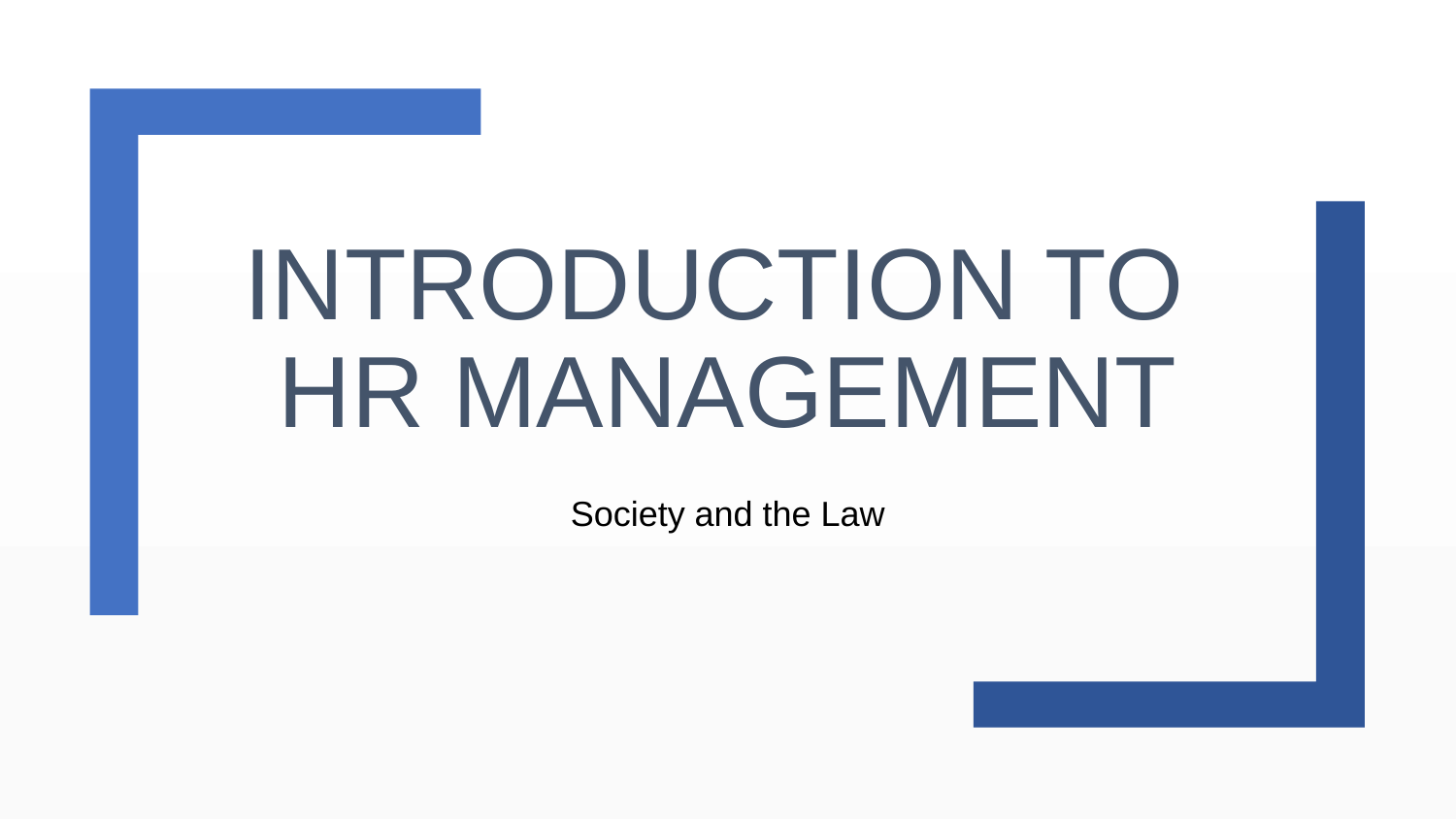

# Introduction to
HR Management
Society and the Law